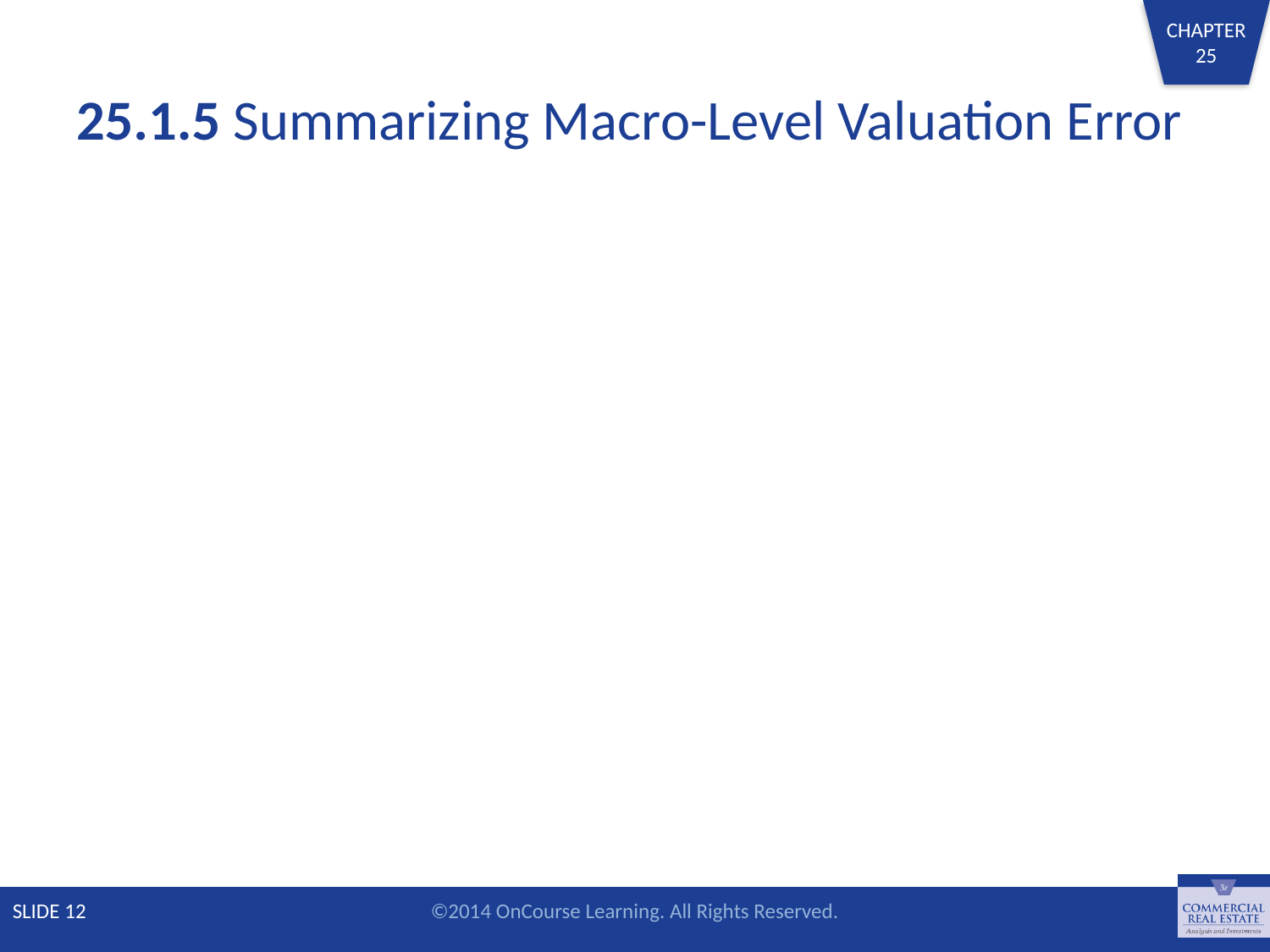

# 25.1.5 Summarizing Macro-Level Valuation Error

SLIDE 12